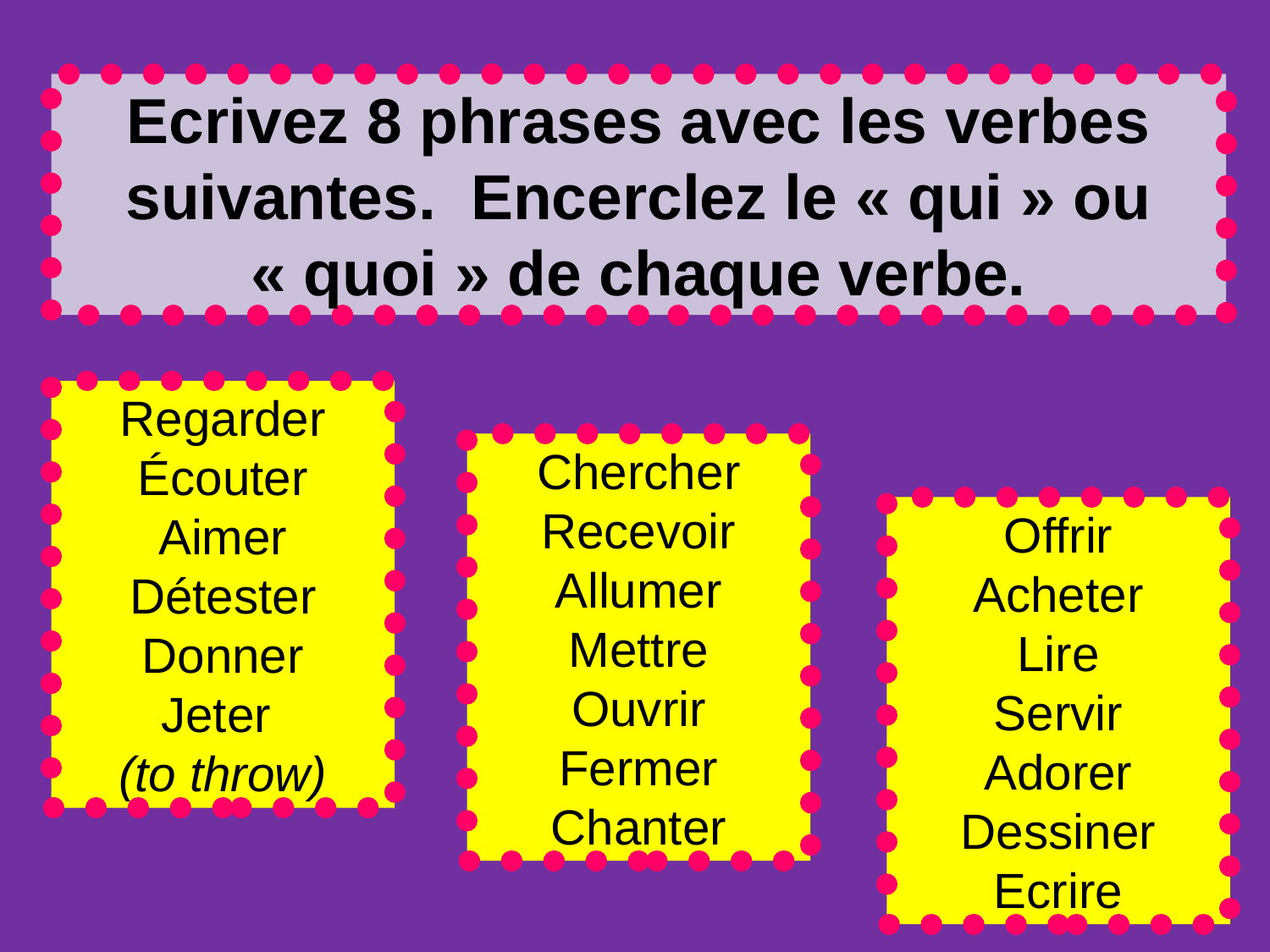

Ecrivez 8 phrases avec les verbes suivantes.  Encerclez le « qui » ou « quoi » de chaque verbe.
Regarder
Écouter
Aimer
Détester
Donner
Jeter
(to throw)
Chercher
Recevoir
Allumer
Mettre
Ouvrir
Fermer
Chanter
Offrir
Acheter
Lire
Servir
Adorer
Dessiner
Ecrire